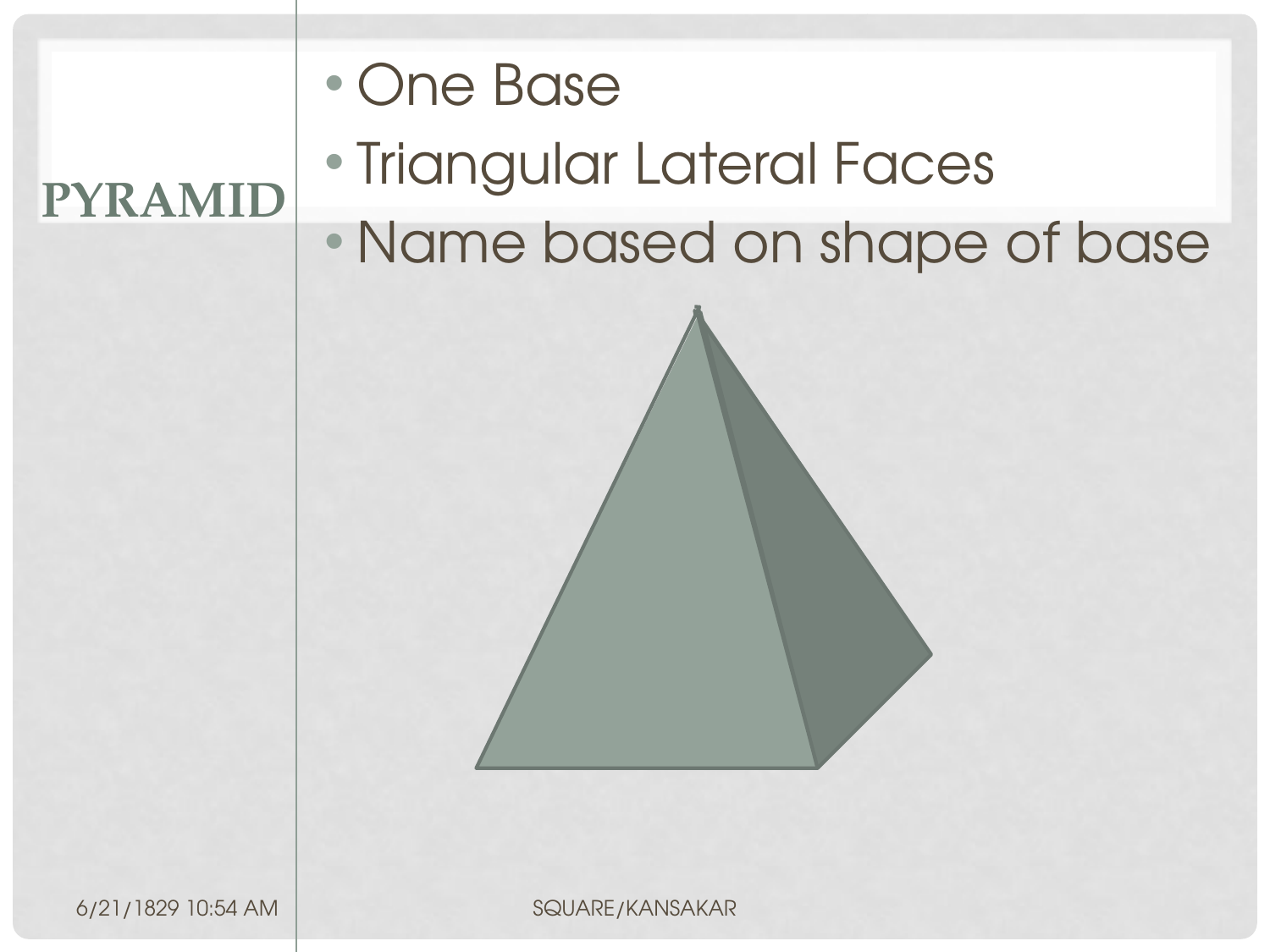

One Base
Triangular Lateral Faces
Name based on shape of base
# pyramid

6/21/1829 10:54 AM
SQUARE/KANSAKAR